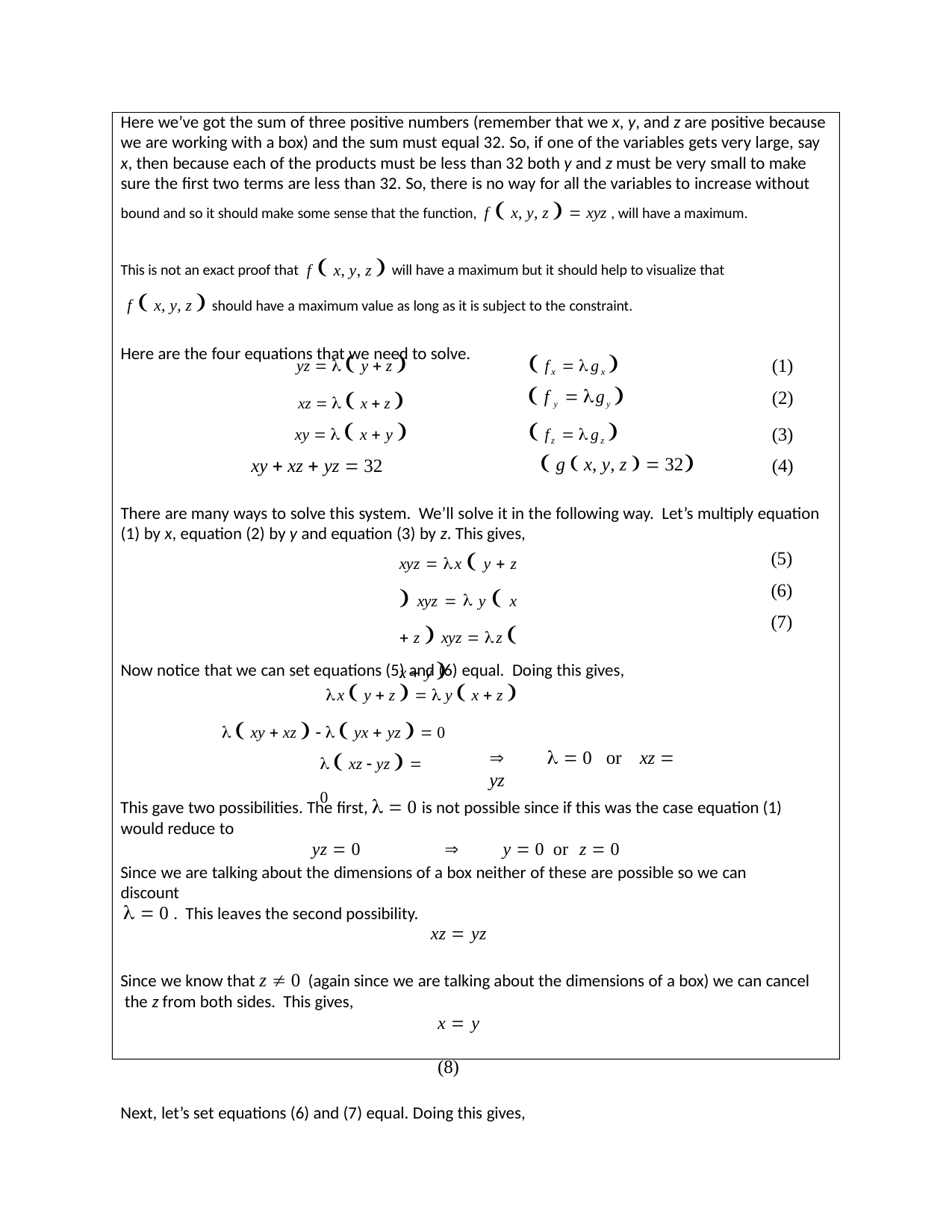

Here we’ve got the sum of three positive numbers (remember that we x, y, and z are positive because  we are working with a box) and the sum must equal 32. So, if one of the variables gets very large, say  x, then because each of the products must be less than 32 both y and z must be very small to make  sure the first two terms are less than 32. So, there is no way for all the variables to increase without  bound and so it should make some sense that the function, f ( x, y, z ) = xyz , will have a maximum.
This is not an exact proof that f ( x, y, z ) will have a maximum but it should help to visualize that
f ( x, y, z ) should have a maximum value as long as it is subject to the constraint.
Here are the four equations that we need to solve.

| yz = λ ( y + z ) | ( fx = λgx ) | (1) |
| --- | --- | --- |
| xz = λ ( x + z ) | ( f y = λgy ) | (2) |
| xy = λ ( x + y ) | ( fz = λgz ) | (3) |
| xy + xz + yz = 32 | ( g ( x, y, z ) = 32) | (4) |
There are many ways to solve this system. We’ll solve it in the following way. Let’s multiply equation
(1) by x, equation (2) by y and equation (3) by z. This gives,
(5)
(6)
(7)
xyz = λx ( y + z ) xyz = λ y ( x + z ) xyz = λz ( x + y )
Now notice that we can set equations (5) and (6) equal. Doing this gives,
λx ( y + z ) = λ y ( x + z )
λ ( xy + xz ) − λ ( yx + yz ) = 0
λ ( xz − yz ) = 0
⇒	λ = 0	or	xz = yz
This gave two possibilities. The first, λ = 0 is not possible since if this was the case equation (1)  would reduce to
yz = 0	⇒	y = 0 or  z = 0
Since we are talking about the dimensions of a box neither of these are possible so we can discount
λ = 0 .  This leaves the second possibility.
xz = yz

Since we know that z ≠ 0 (again since we are talking about the dimensions of a box) we can cancel  the z from both sides. This gives,
x = y	(8)

Next, let’s set equations (6) and (7) equal. Doing this gives,